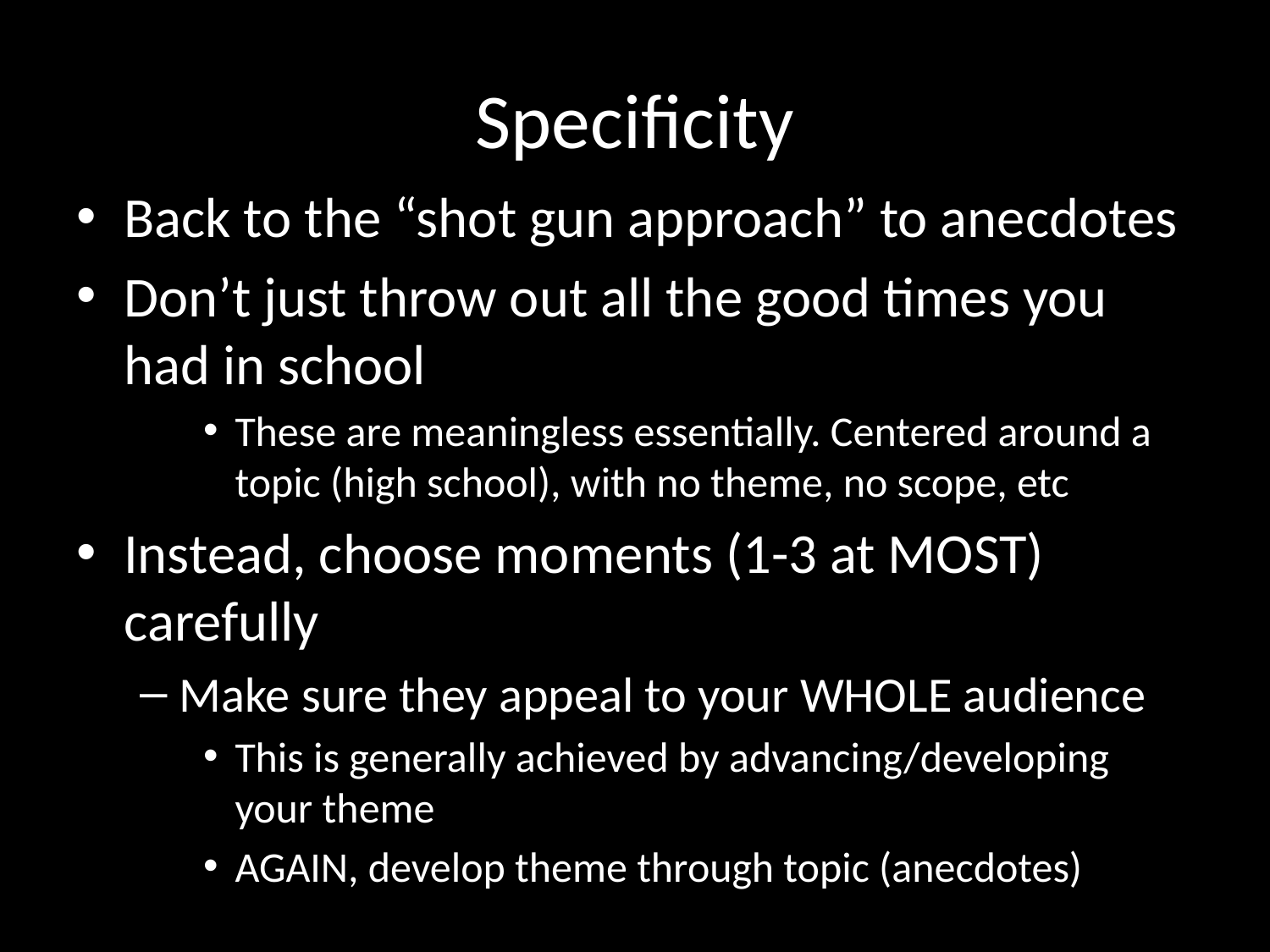

# Specificity
Back to the “shot gun approach” to anecdotes
Don’t just throw out all the good times you had in school
These are meaningless essentially. Centered around a topic (high school), with no theme, no scope, etc
Instead, choose moments (1-3 at MOST) carefully
Make sure they appeal to your WHOLE audience
This is generally achieved by advancing/developing your theme
AGAIN, develop theme through topic (anecdotes)